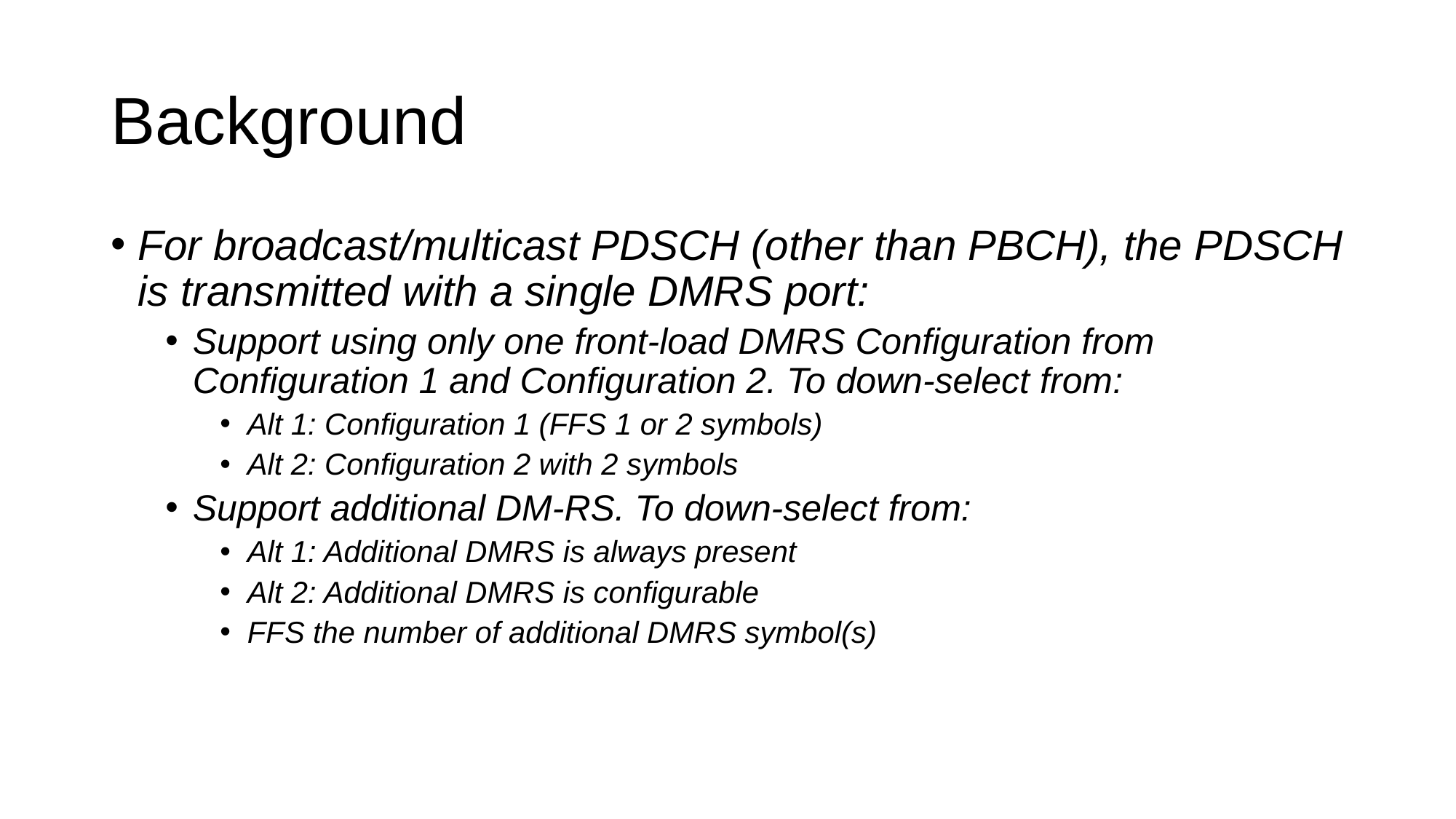

# Background
For broadcast/multicast PDSCH (other than PBCH), the PDSCH is transmitted with a single DMRS port:
Support using only one front-load DMRS Configuration from Configuration 1 and Configuration 2. To down-select from:
Alt 1: Configuration 1 (FFS 1 or 2 symbols)
Alt 2: Configuration 2 with 2 symbols
Support additional DM-RS. To down-select from:
Alt 1: Additional DMRS is always present
Alt 2: Additional DMRS is configurable
FFS the number of additional DMRS symbol(s)